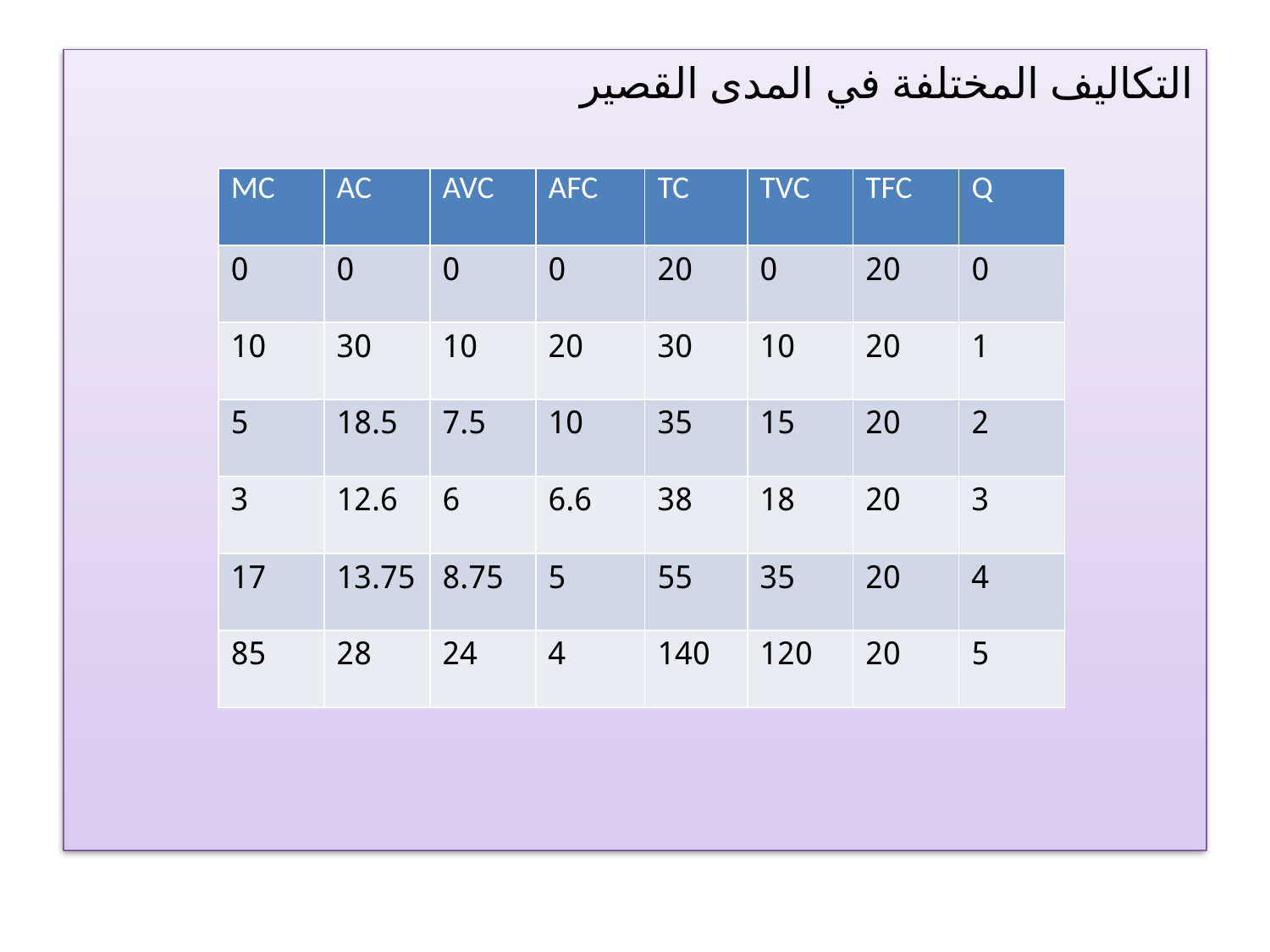

التكاليف المختلفة في المدى القصير
| MC | AC | AVC | AFC | TC | TVC | TFC | Q |
| --- | --- | --- | --- | --- | --- | --- | --- |
| 0 | 0 | 0 | 0 | 20 | 0 | 20 | 0 |
| 10 | 30 | 10 | 20 | 30 | 10 | 20 | 1 |
| 5 | 18.5 | 7.5 | 10 | 35 | 15 | 20 | 2 |
| 3 | 12.6 | 6 | 6.6 | 38 | 18 | 20 | 3 |
| 17 | 13.75 | 8.75 | 5 | 55 | 35 | 20 | 4 |
| 85 | 28 | 24 | 4 | 140 | 120 | 20 | 5 |